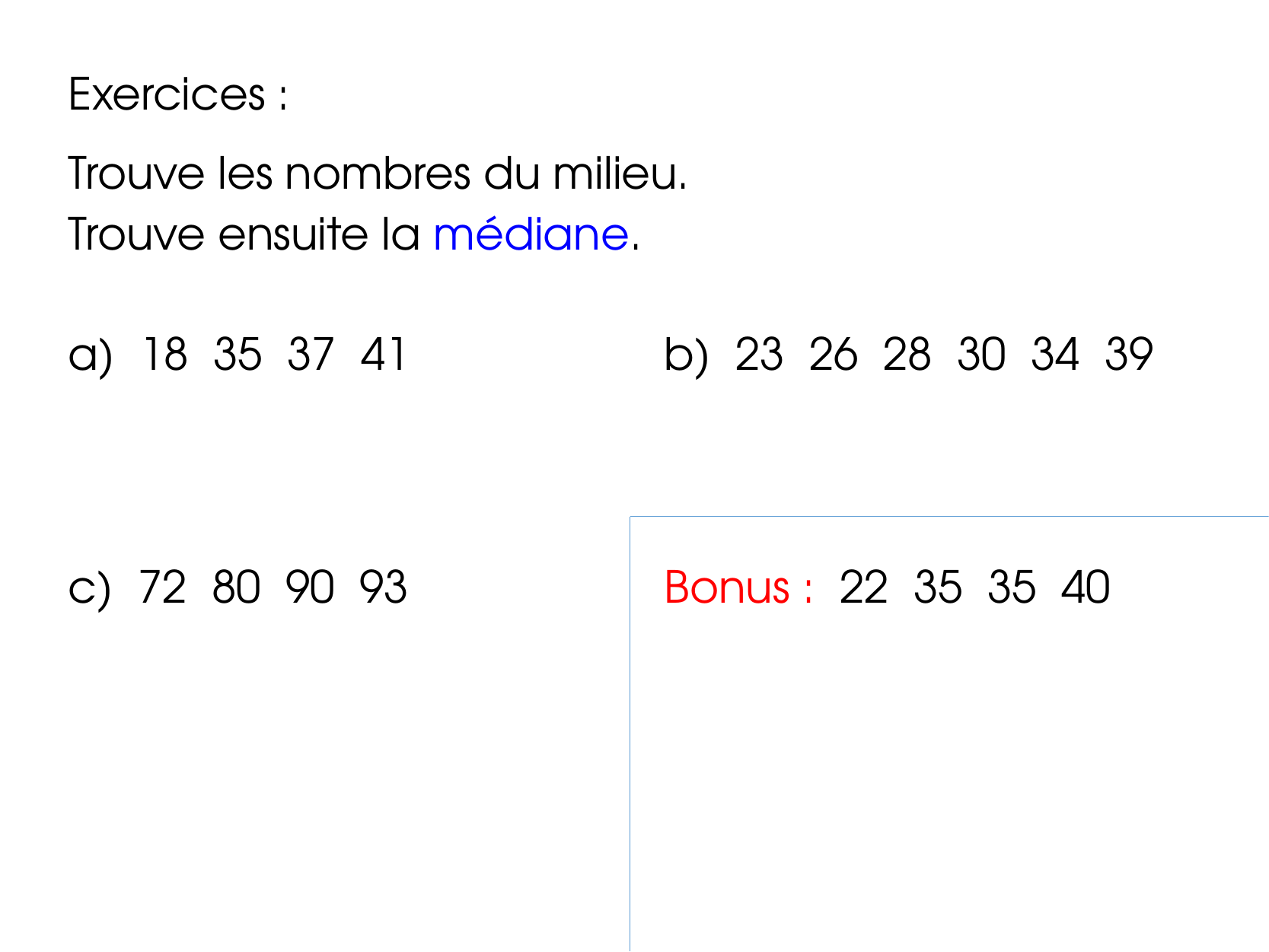

Exercices :
Trouve les nombres du milieu.
Trouve ensuite la médiane.
a)  18  35  37  41
b)  23  26  28  30  34  39
c)  72  80  90  93
Bonus :  22  35  35  40